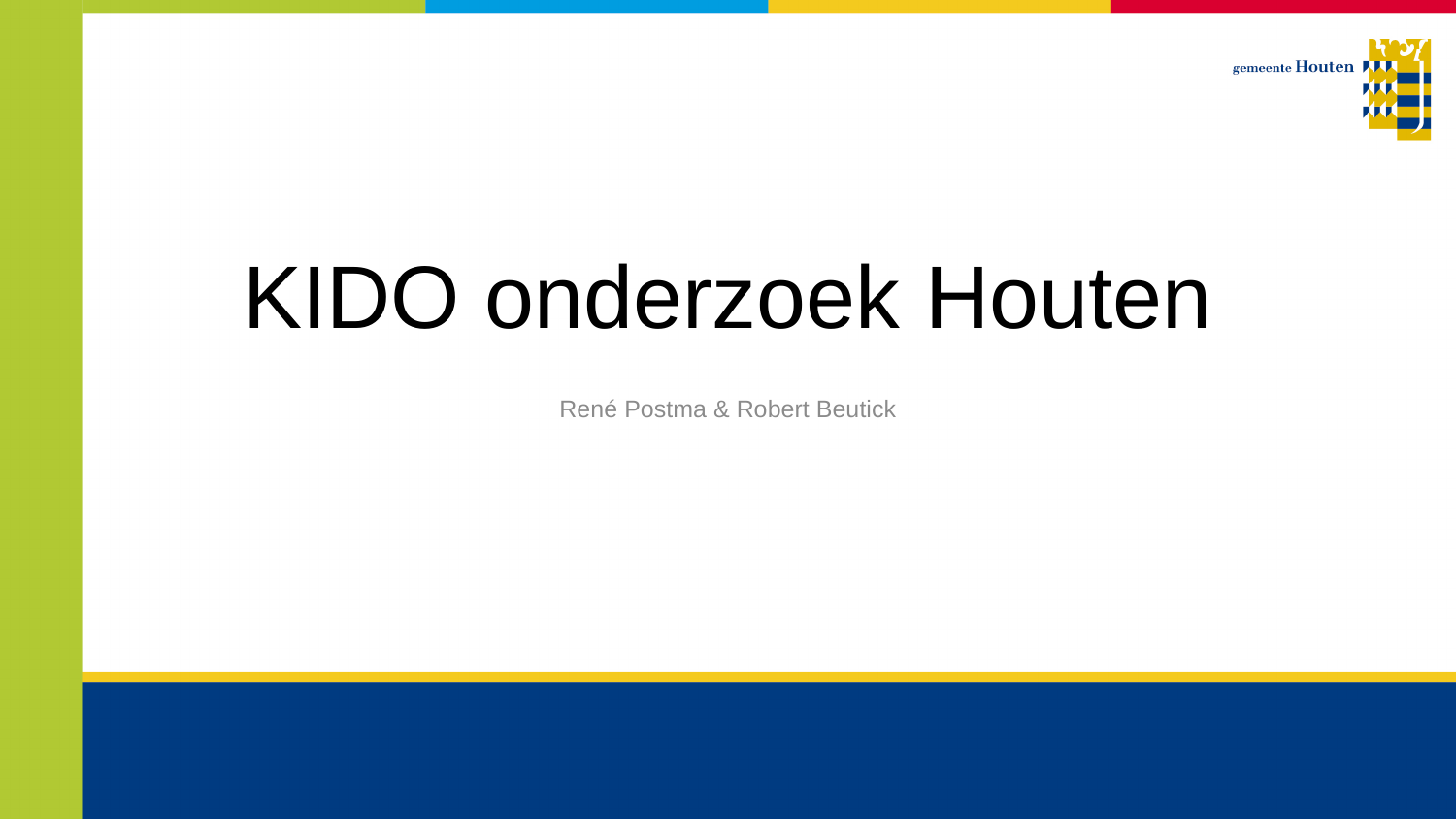

# KIDO onderzoek Houten
René Postma & Robert Beutick